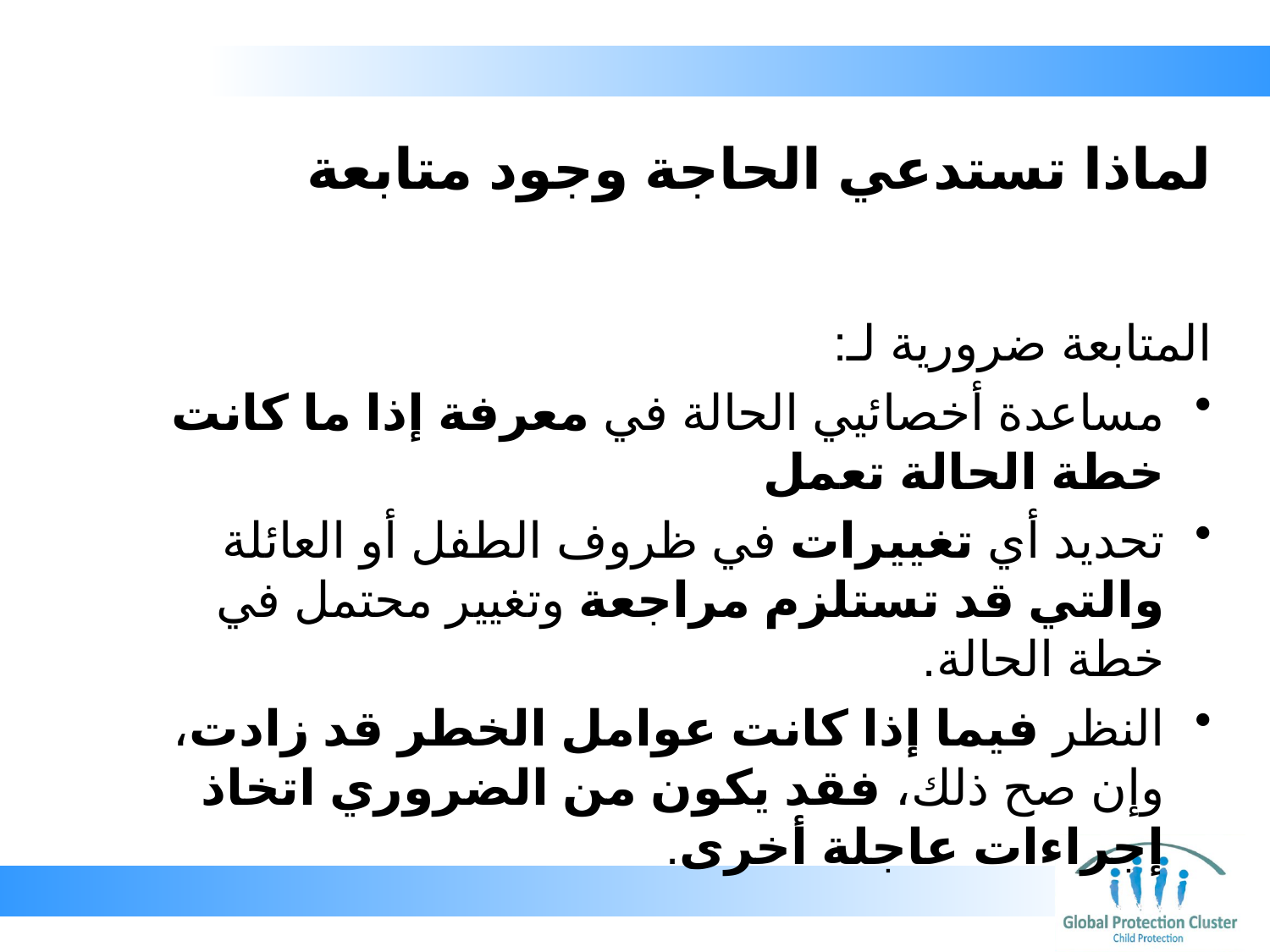

# لماذا تستدعي الحاجة وجود متابعة

المتابعة ضرورية لـ:
مساعدة أخصائيي الحالة في معرفة إذا ما كانت خطة الحالة تعمل
تحديد أي تغييرات في ظروف الطفل أو العائلة والتي قد تستلزم مراجعة وتغيير محتمل في خطة الحالة.
النظر فيما إذا كانت عوامل الخطر قد زادت، وإن صح ذلك، فقد يكون من الضروري اتخاذ إجراءات عاجلة أخرى.